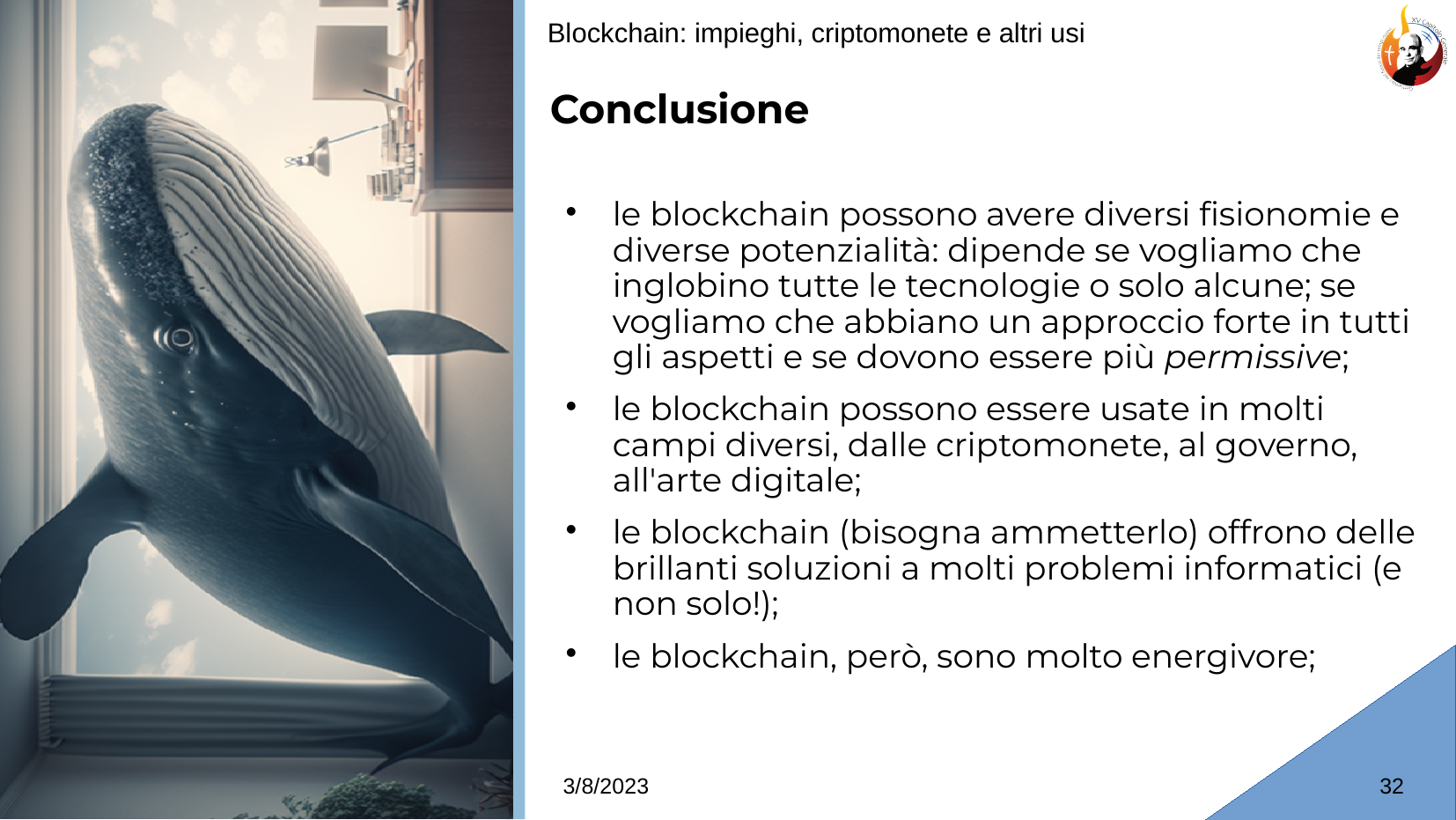

Blockchain: impieghi, criptomonete e altri usi
# Conclusione
le blockchain possono avere diversi fisionomie e diverse potenzialità: dipende se vogliamo che inglobino tutte le tecnologie o solo alcune; se vogliamo che abbiano un approccio forte in tutti gli aspetti e se dovono essere più permissive;
le blockchain possono essere usate in molti campi diversi, dalle criptomonete, al governo, all'arte digitale;
le blockchain (bisogna ammetterlo) offrono delle brillanti soluzioni a molti problemi informatici (e non solo!);
le blockchain, però, sono molto energivore;